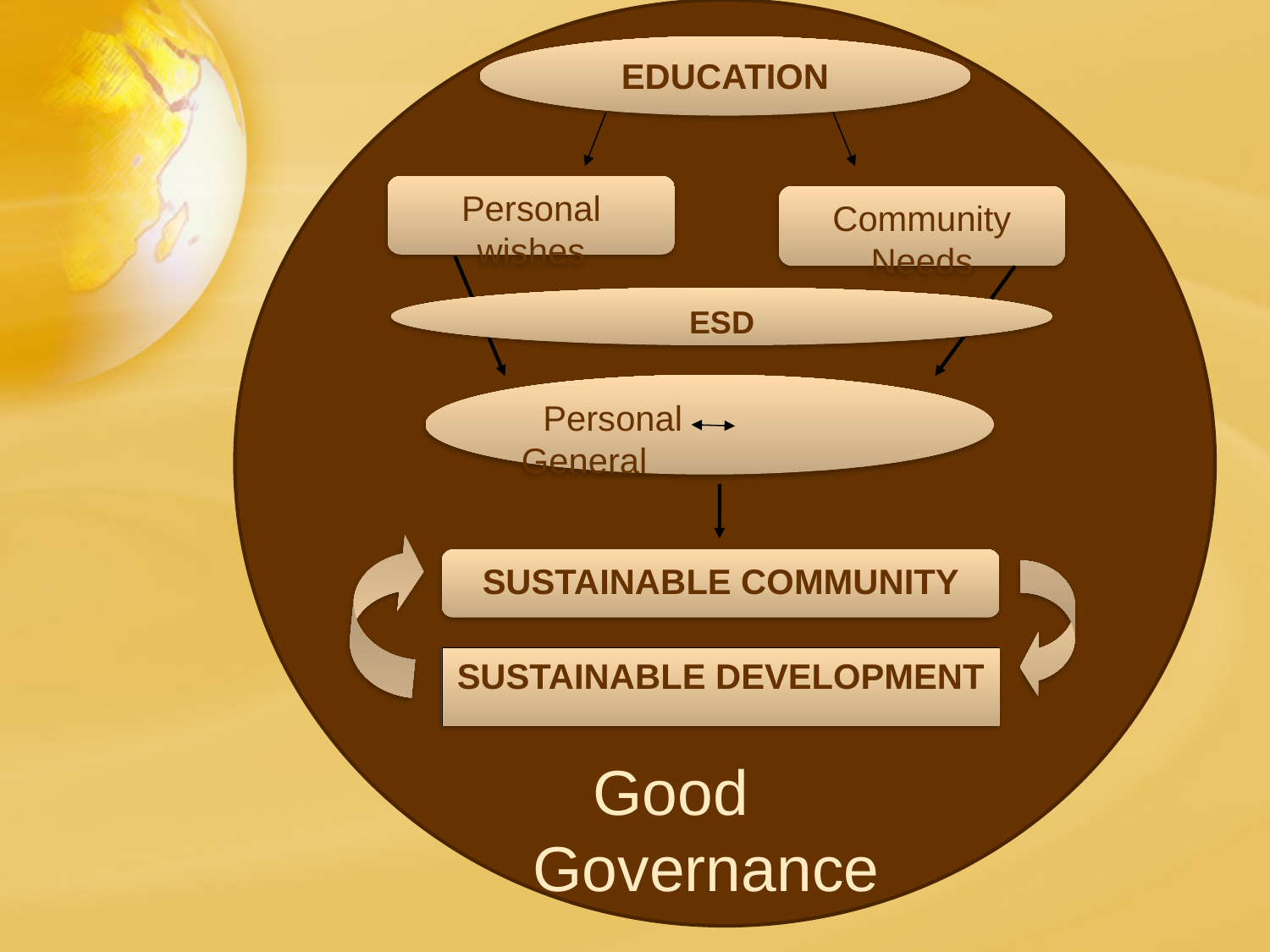

EDUCATION

Personal wishes
Community Needs
ESD
   Personal                General

SUSTAINABLE COMMUNITY

SUSTAINABLE DEVELOPMENT
Good      Governance